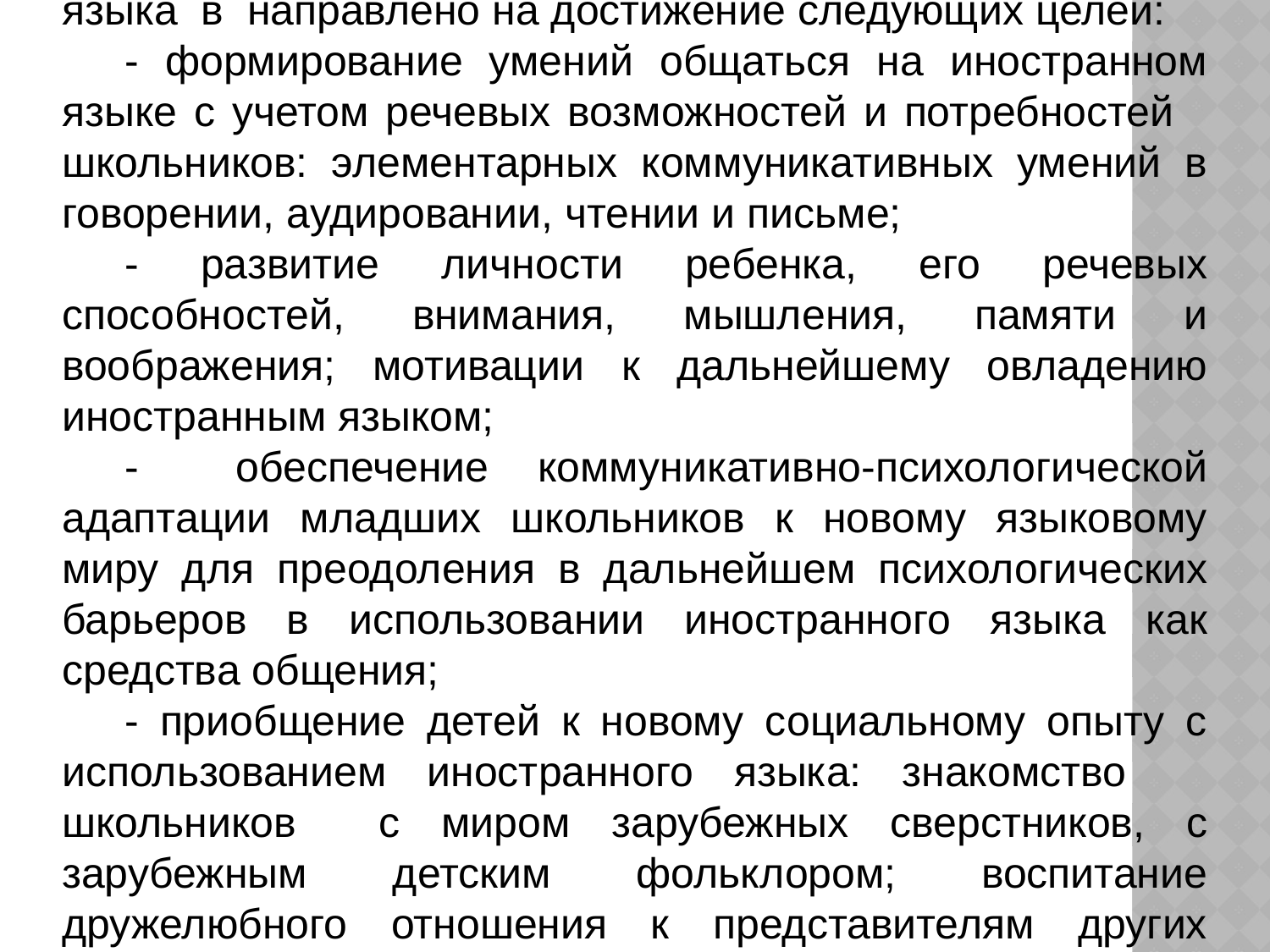

В соответствии с новым ФГОС изучение иностранного языка  в  направлено на достижение следующих целей:
- формирование умений общаться на иностранном языке с учетом речевых возможностей и потребностей   школьников: элементарных коммуникативных умений в говорении, аудировании, чтении и письме;
- развитие личности ребенка, его речевых способностей, внимания, мышления, памяти и воображения; мотивации к дальнейшему овладению иностранным языком;
-  обеспечение коммуникативно-психологической адаптации младших школьников к новому языковому миру для преодоления в дальнейшем психологических барьеров в использовании иностранного языка как средства общения;
- приобщение детей к новому социальному опыту с использованием иностранного языка: знакомство   школьников  с миром зарубежных сверстников, с зарубежным детским фольклором; воспитание дружелюбного отношения к представителям других стран.